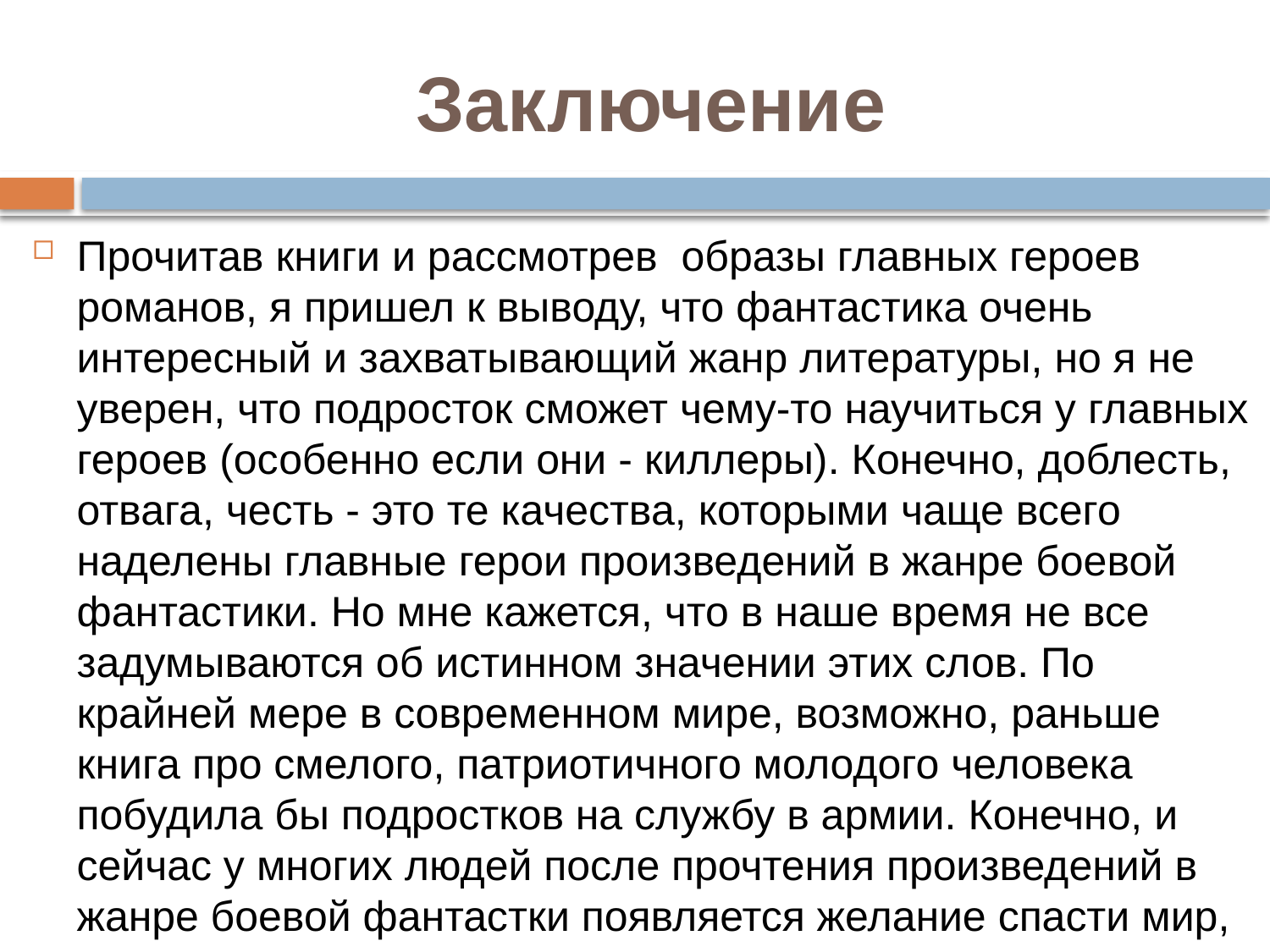

# Заключение
Прочитав книги и рассмотрев  образы главных героев романов, я пришел к выводу, что фантастика очень интересный и захватывающий жанр литературы, но я не уверен, что подросток сможет чему-то научиться у главных героев (особенно если они - киллеры). Конечно, доблесть, отвага, честь - это те качества, которыми чаще всего наделены главные герои произведений в жанре боевой фантастики. Но мне кажется, что в наше время не все задумываются об истинном значении этих слов. По крайней мере в современном мире, возможно, раньше книга про смелого, патриотичного молодого человека побудила бы подростков на службу в армии. Конечно, и сейчас у многих людей после прочтения произведений в жанре боевой фантастки появляется желание спасти мир, но ведь спасать то нечего… Или есть?